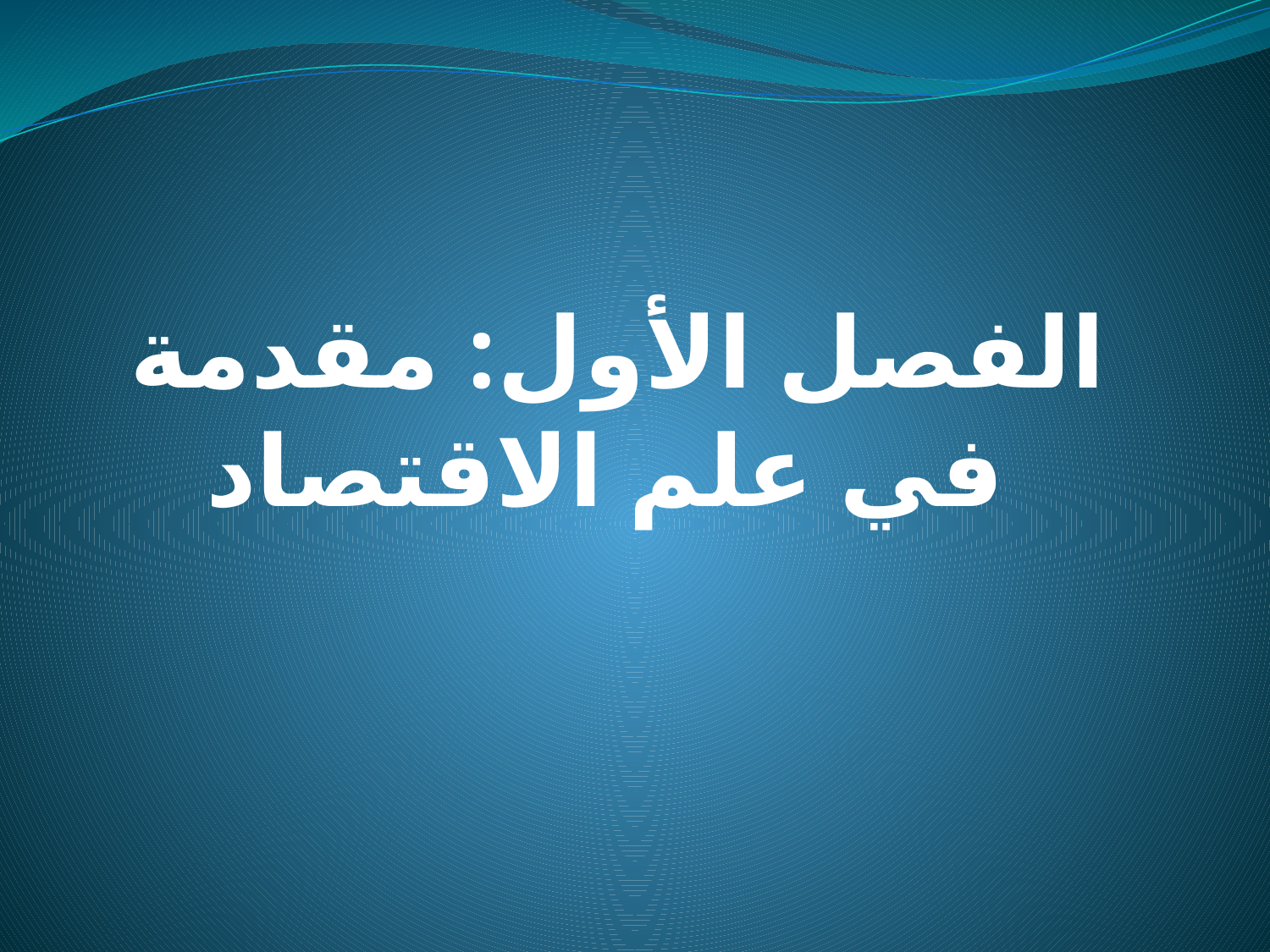

# الفصل الأول: مقدمة في علم الاقتصاد